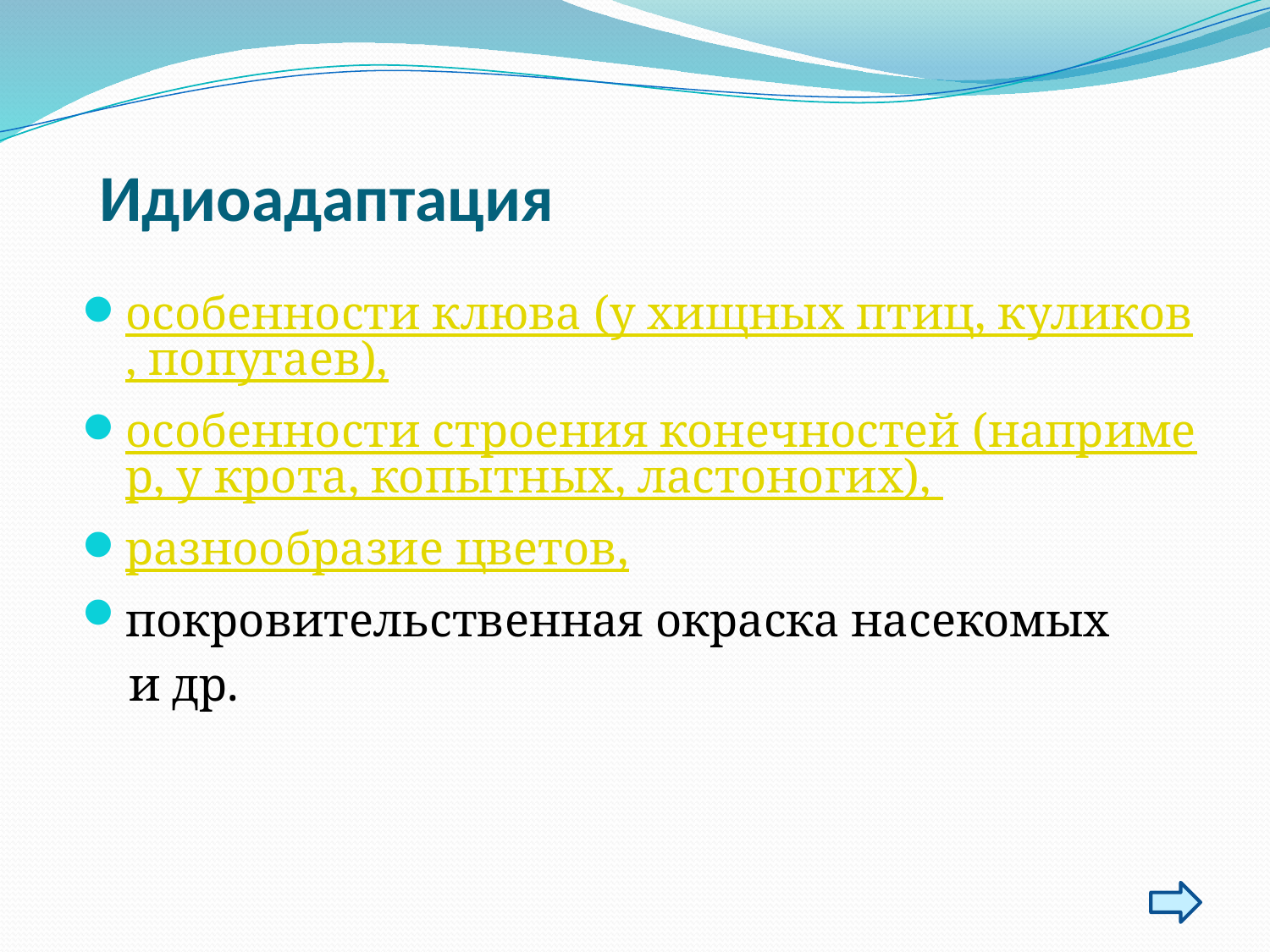

# Идиоадаптация
особенности клюва (у хищных птиц, куликов, попугаев),
особенности строения конечностей (например, у крота, копытных, ластоногих),
разнообразие цветов,
покровительственная окраска насекомых
    и др.